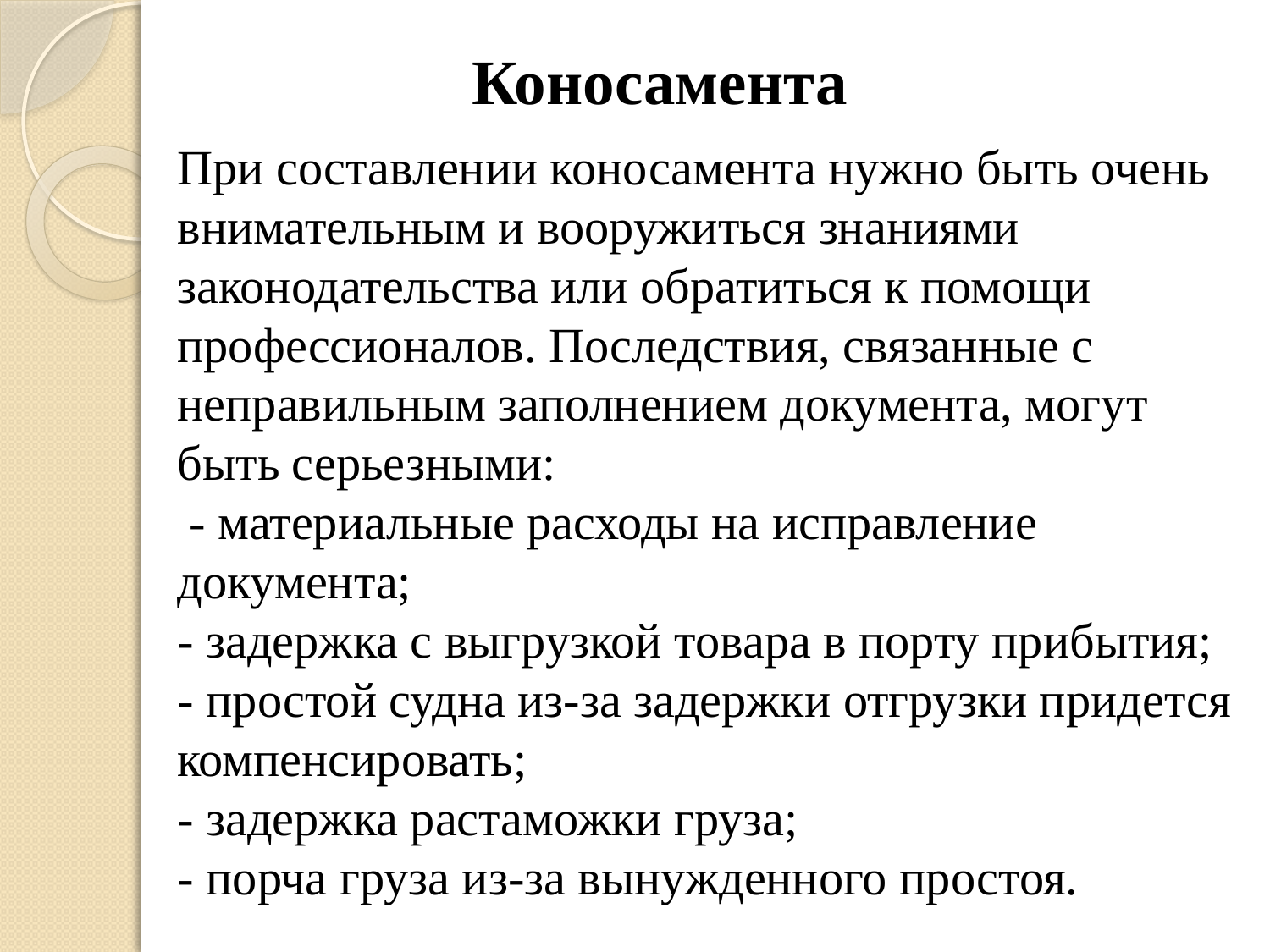

# Коносамента

При составлении коносамента нужно быть очень внимательным и вооружиться знаниями законодательства или обратиться к помощи профессионалов. Последствия, связанные с неправильным заполнением документа, могут быть серьезными:
 - материальные расходы на исправление документа;
- задержка с выгрузкой товара в порту прибытия;
- простой судна из-за задержки отгрузки придется компенсировать;
- задержка растаможки груза;
- порча груза из-за вынужденного простоя.